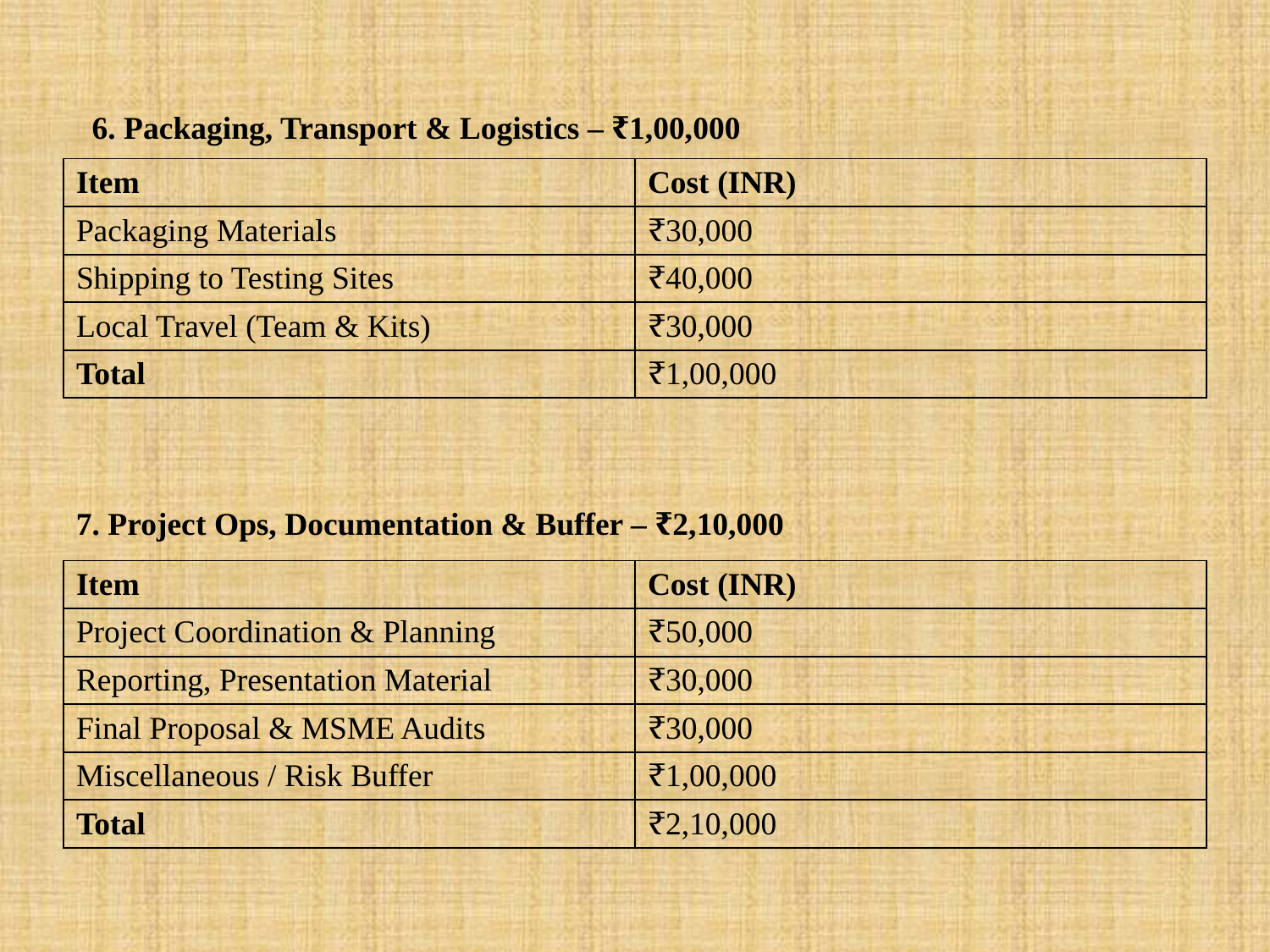

6. Packaging, Transport & Logistics – ₹1,00,000
| Item | Cost (INR) |
| --- | --- |
| Packaging Materials | ₹30,000 |
| Shipping to Testing Sites | ₹40,000 |
| Local Travel (Team & Kits) | ₹30,000 |
| Total | ₹1,00,000 |
7. Project Ops, Documentation & Buffer – ₹2,10,000
| Item | Cost (INR) |
| --- | --- |
| Project Coordination & Planning | ₹50,000 |
| Reporting, Presentation Material | ₹30,000 |
| Final Proposal & MSME Audits | ₹30,000 |
| Miscellaneous / Risk Buffer | ₹1,00,000 |
| Total | ₹2,10,000 |